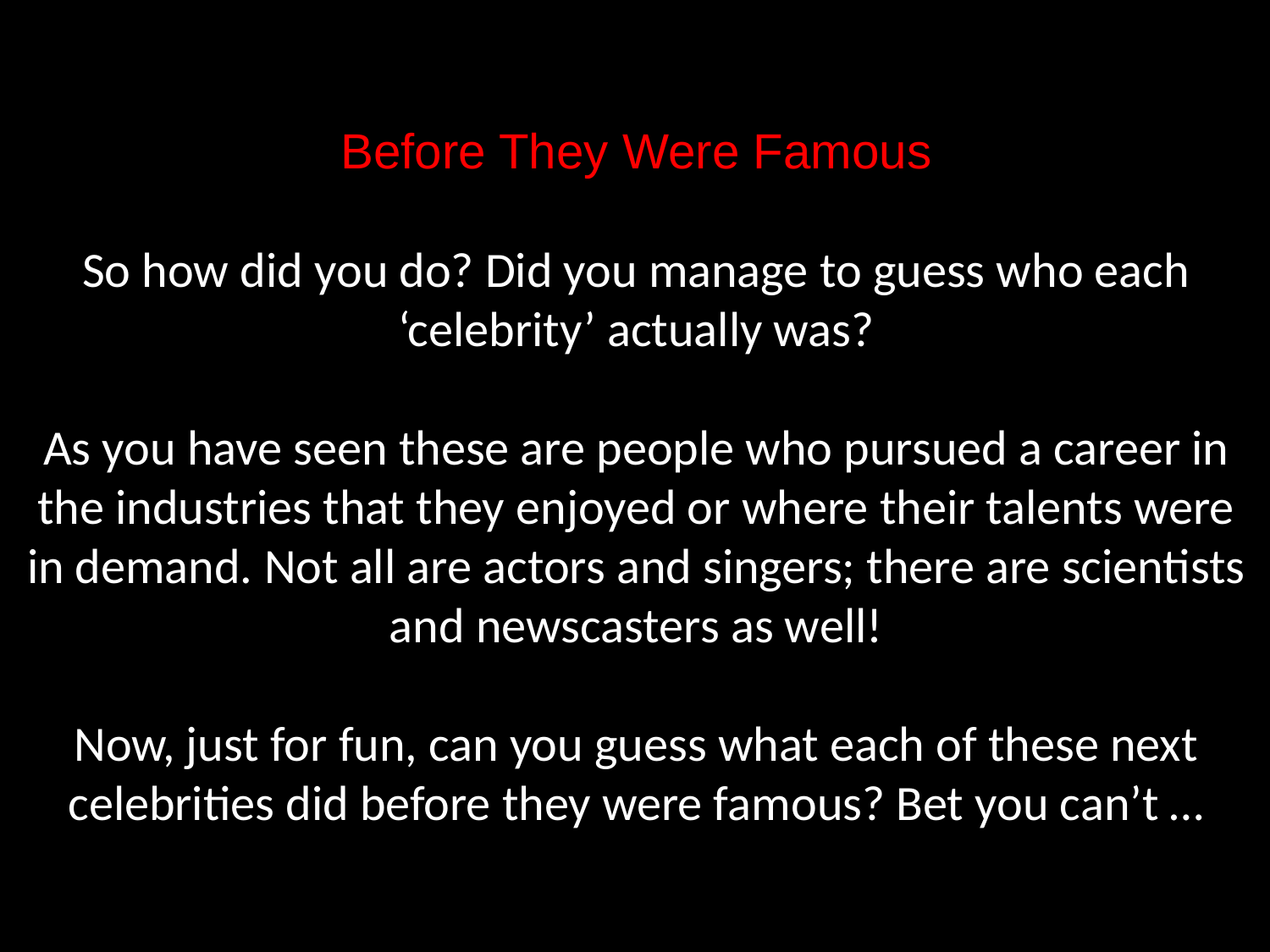

Before They Were Famous

So how did you do? Did you manage to guess who each ‘celebrity’ actually was?

As you have seen these are people who pursued a career in the industries that they enjoyed or where their talents were in demand. Not all are actors and singers; there are scientists and newscasters as well!

Now, just for fun, can you guess what each of these next celebrities did before they were famous? Bet you can’t …